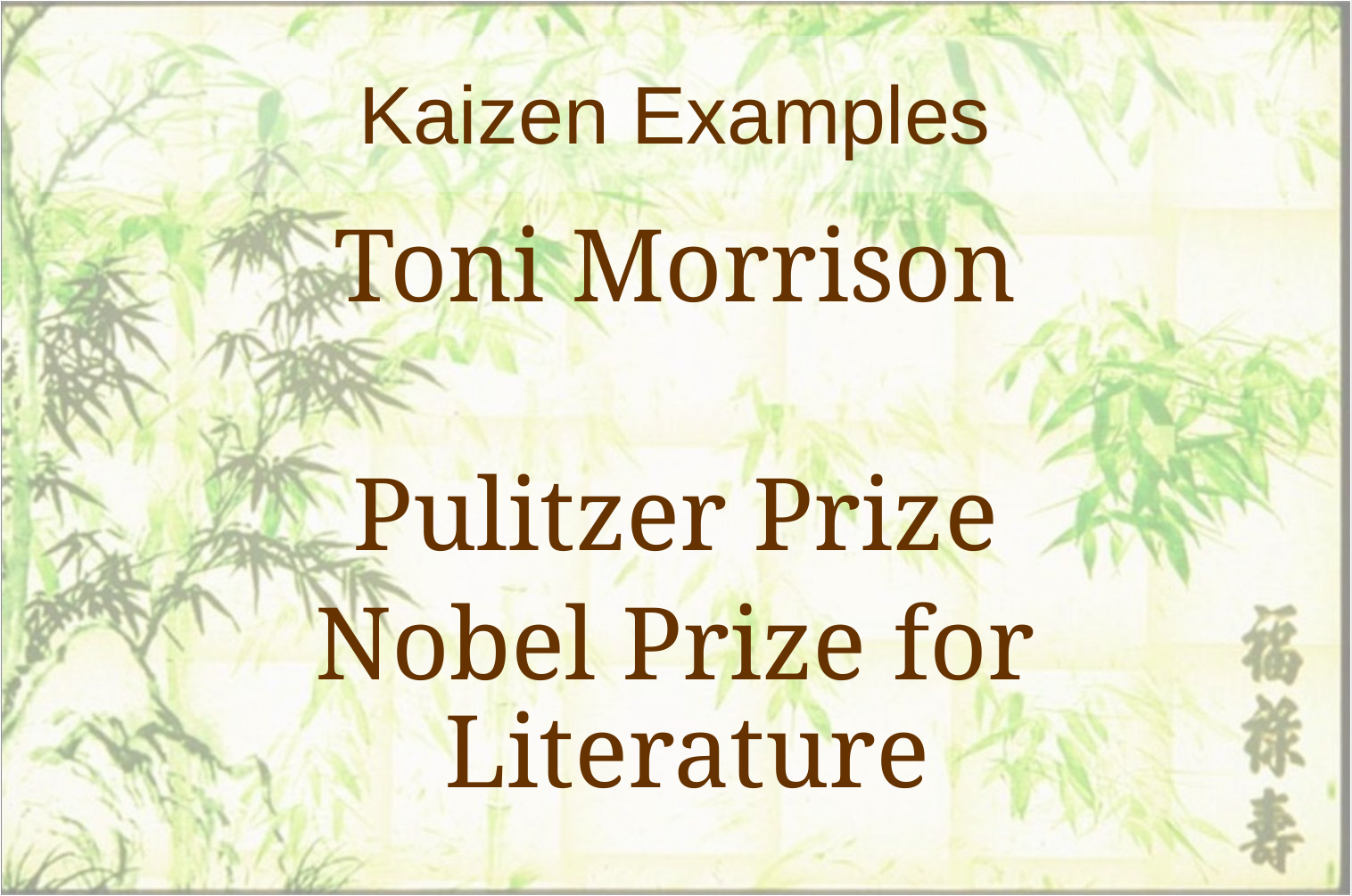

# Kaizen Examples
Toni Morrison
Pulitzer Prize
Nobel Prize for Literature